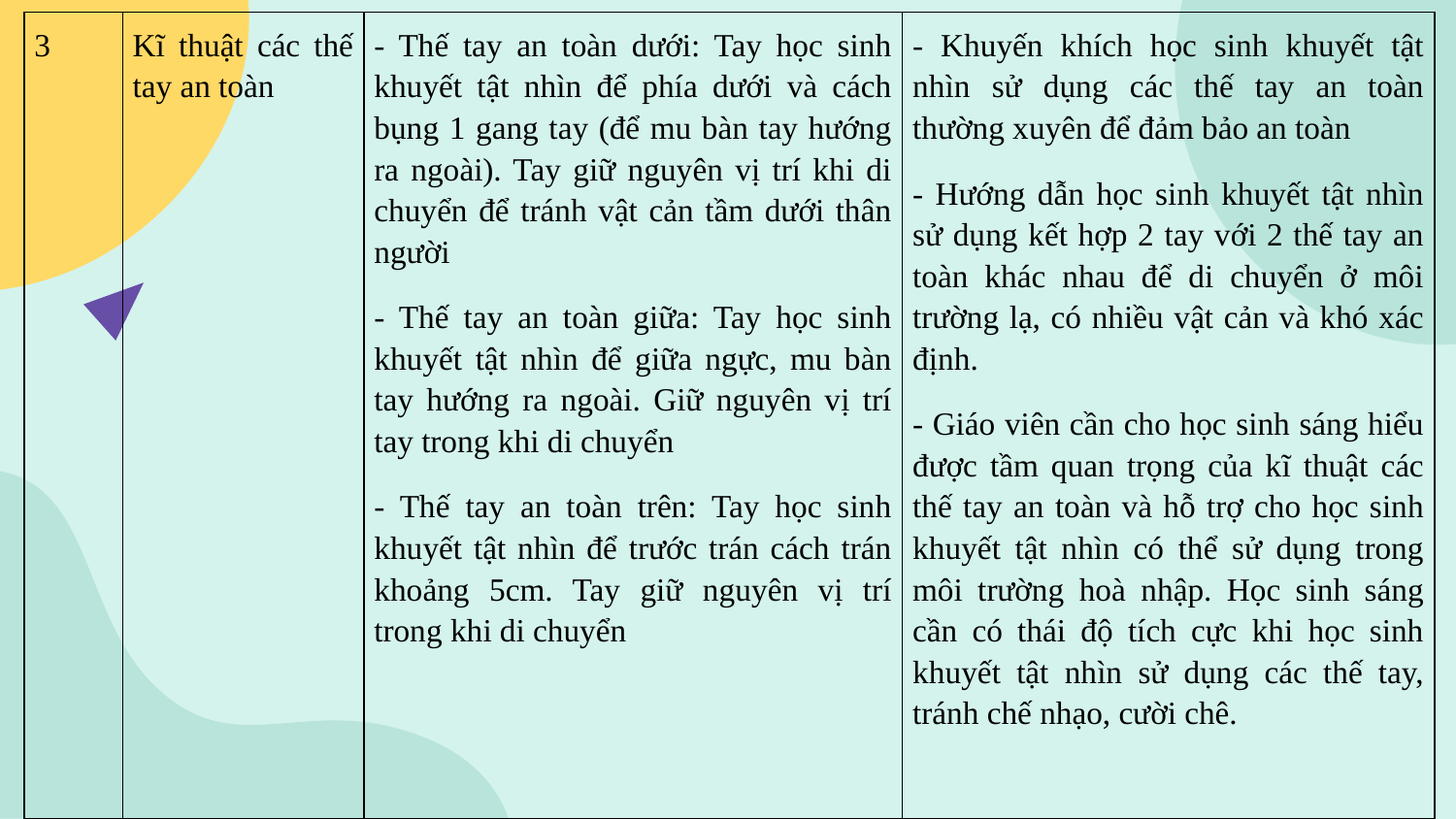

| 3 | Kĩ thuật các thế tay an toàn | - Thế tay an toàn dưới: Tay học sinh khuyết tật nhìn để phía dưới và cách bụng 1 gang tay (để mu bàn tay hướng ra ngoài). Tay giữ nguyên vị trí khi di chuyển để tránh vật cản tầm dưới thân người - Thế tay an toàn giữa: Tay học sinh khuyết tật nhìn để giữa ngực, mu bàn tay hướng ra ngoài. Giữ nguyên vị trí tay trong khi di chuyển - Thế tay an toàn trên: Tay học sinh khuyết tật nhìn để trước trán cách trán khoảng 5cm. Tay giữ nguyên vị trí trong khi di chuyển | - Khuyến khích học sinh khuyết tật nhìn sử dụng các thế tay an toàn thường xuyên để đảm bảo an toàn - Hướng dẫn học sinh khuyết tật nhìn sử dụng kết hợp 2 tay với 2 thế tay an toàn khác nhau để di chuyển ở môi trường lạ, có nhiều vật cản và khó xác định. - Giáo viên cần cho học sinh sáng hiểu được tầm quan trọng của kĩ thuật các thế tay an toàn và hỗ trợ cho học sinh khuyết tật nhìn có thể sử dụng trong môi trường hoà nhập. Học sinh sáng cần có thái độ tích cực khi học sinh khuyết tật nhìn sử dụng các thế tay, tránh chế nhạo, cười chê. |
| --- | --- | --- | --- |